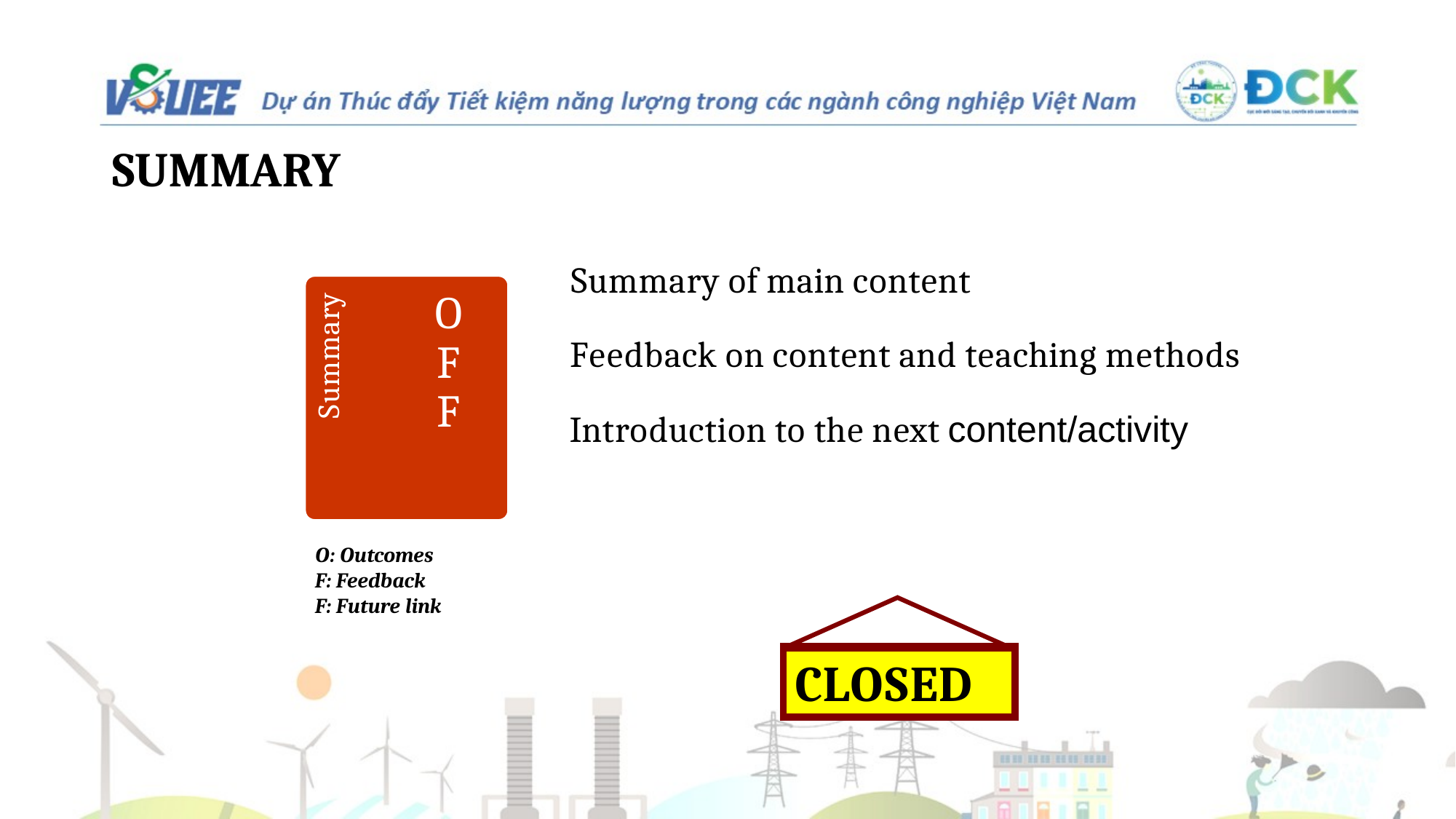

# SUMMARY
Summary of main content
Feedback on content and teaching methods
Introduction to the next content/activity

O
F
F
Summary
O: Outcomes
F: Feedback
F: Future link

CLOSED